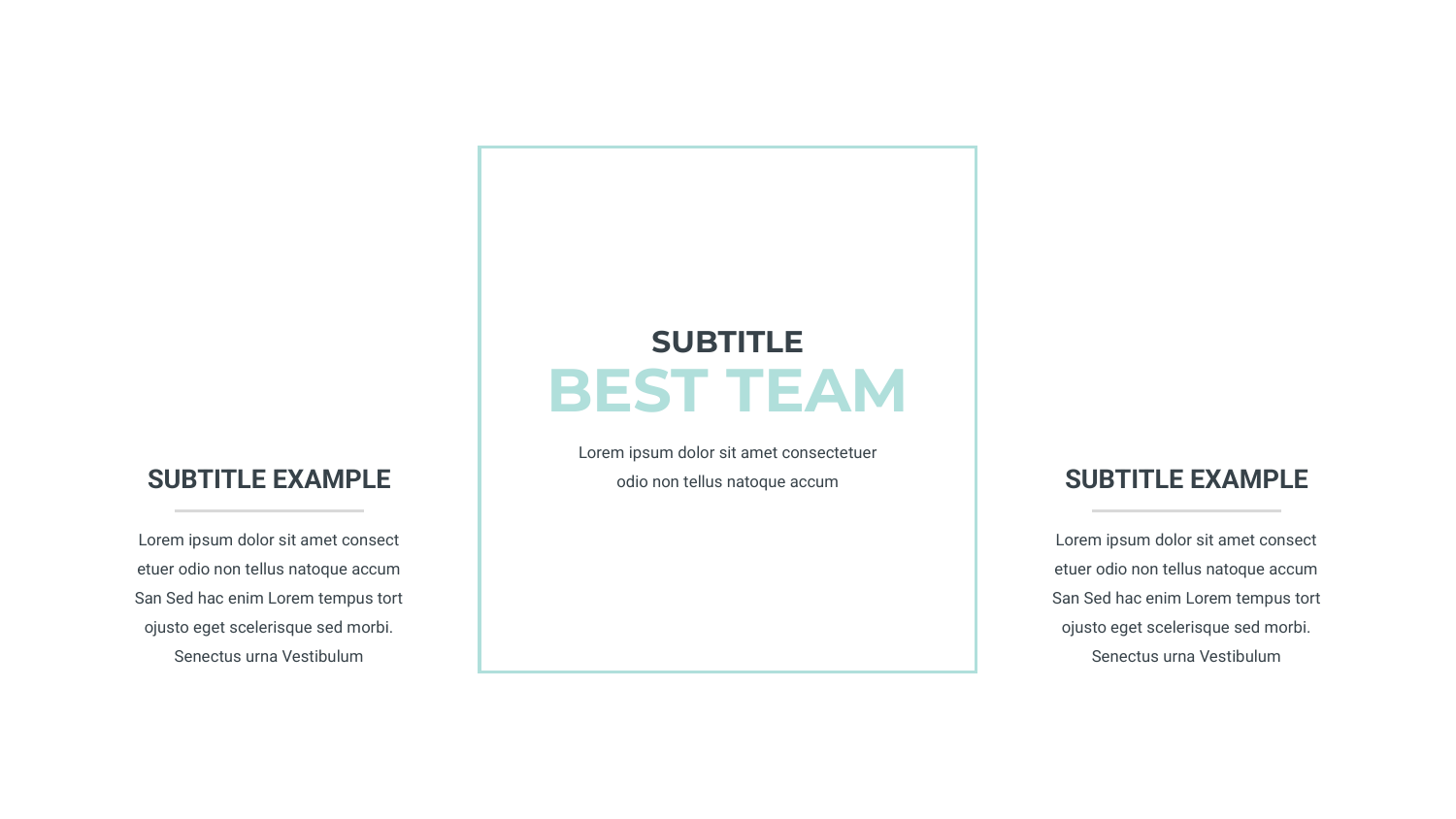

SUBTITLE
BEST TEAM
Lorem ipsum dolor sit amet consectetuer
odio non tellus natoque accum
SUBTITLE EXAMPLE
Lorem ipsum dolor sit amet consect
etuer odio non tellus natoque accum
San Sed hac enim Lorem tempus tort
ojusto eget scelerisque sed morbi.
Senectus urna Vestibulum
SUBTITLE EXAMPLE
Lorem ipsum dolor sit amet consect
etuer odio non tellus natoque accum
San Sed hac enim Lorem tempus tort
ojusto eget scelerisque sed morbi.
Senectus urna Vestibulum